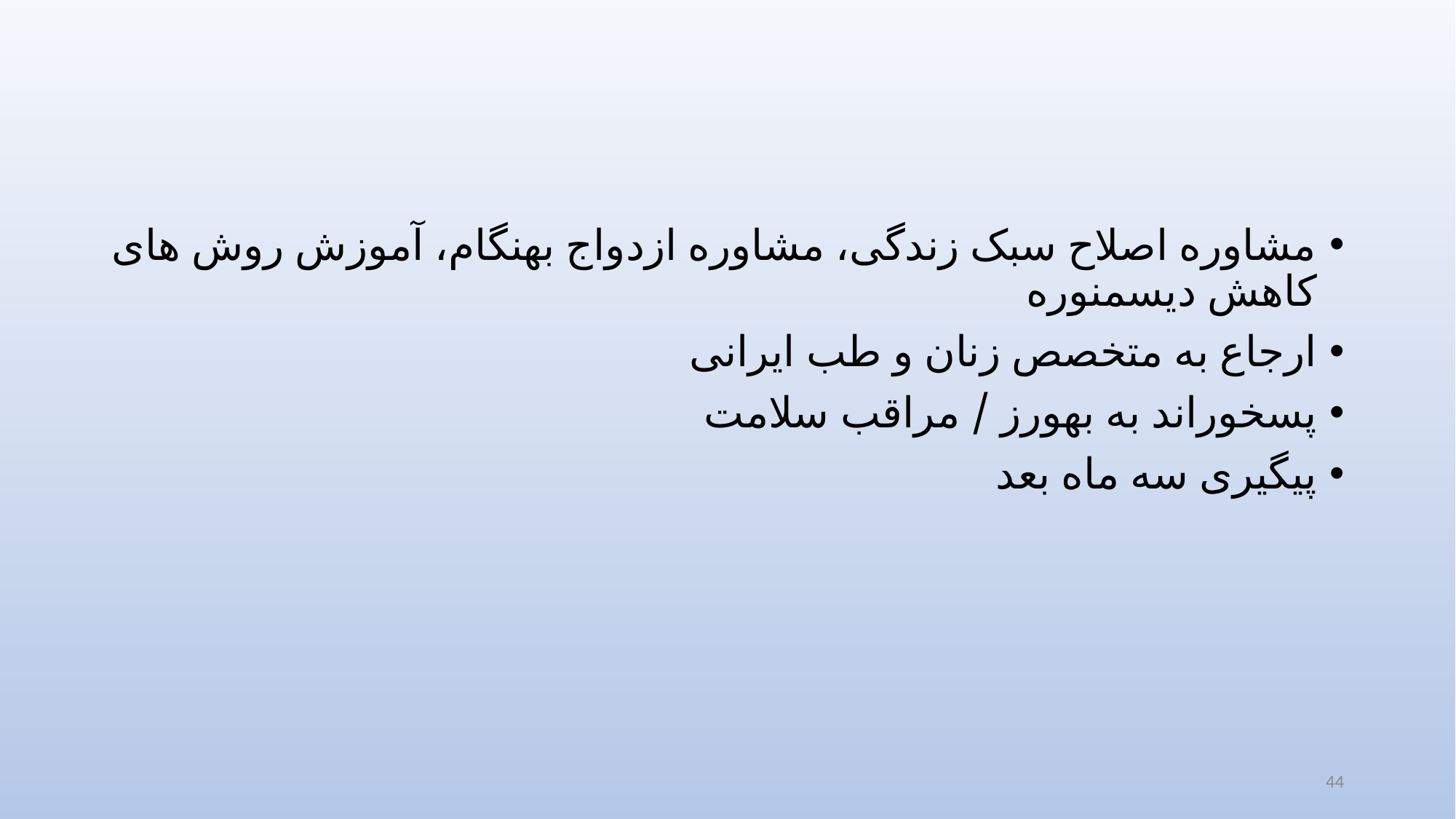

#
مشاوره اصلاح سبک زندگی، مشاوره ازدواج بهنگام، آموزش روش های کاهش دیسمنوره
ارجاع به متخصص زنان و طب ایرانی
پسخوراند به بهورز / مراقب سلامت
پیگیری سه ماه بعد
44